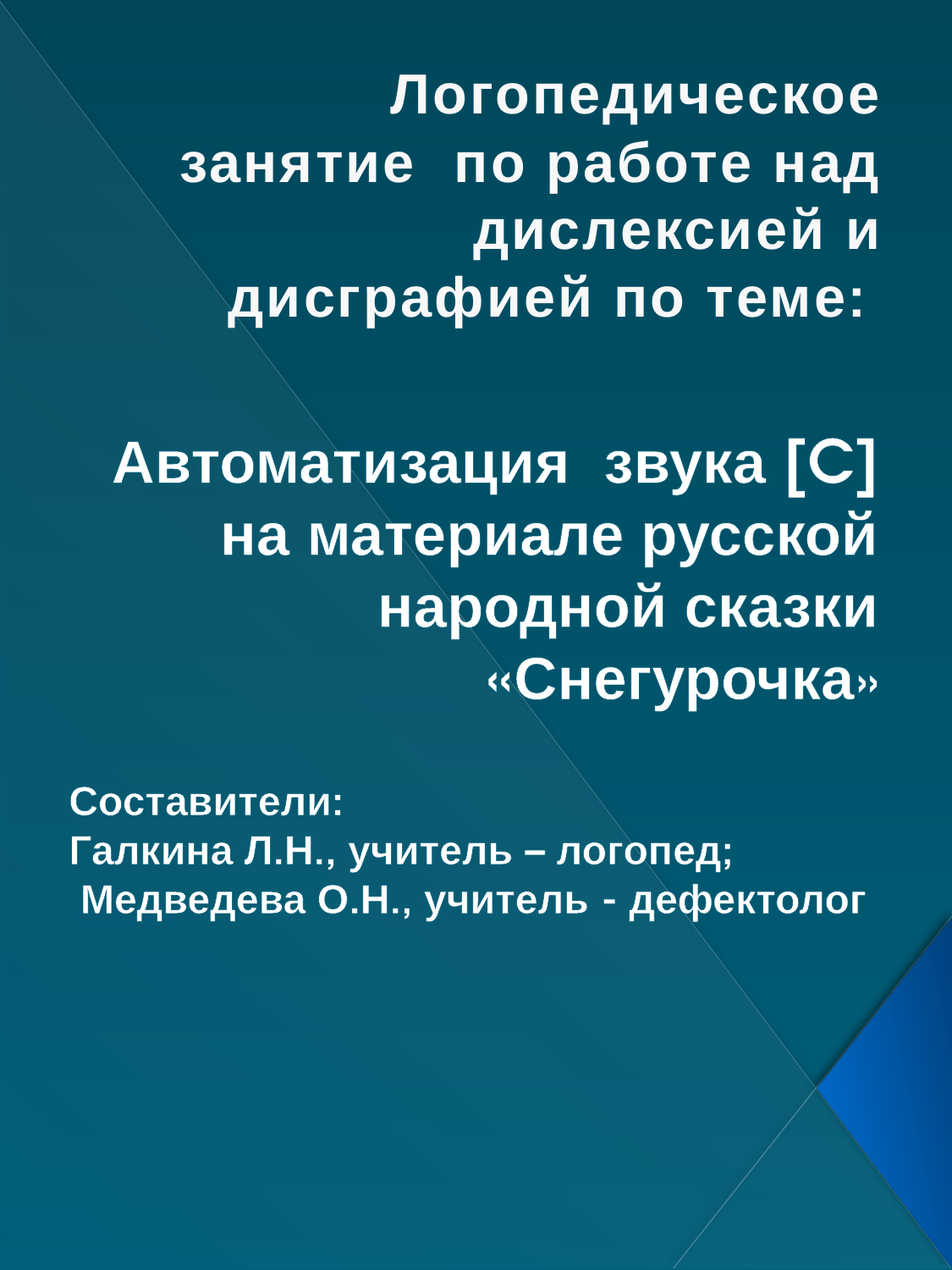

# Логопедическое занятие  по работе над дислексией и дисграфией по теме:
Автоматизация  звука [C] на материале русской народной сказки «Снегурочка»

Составители:
Галкина Л.Н., учитель – логопед;
 Медведева О.Н., учитель - дефектолог